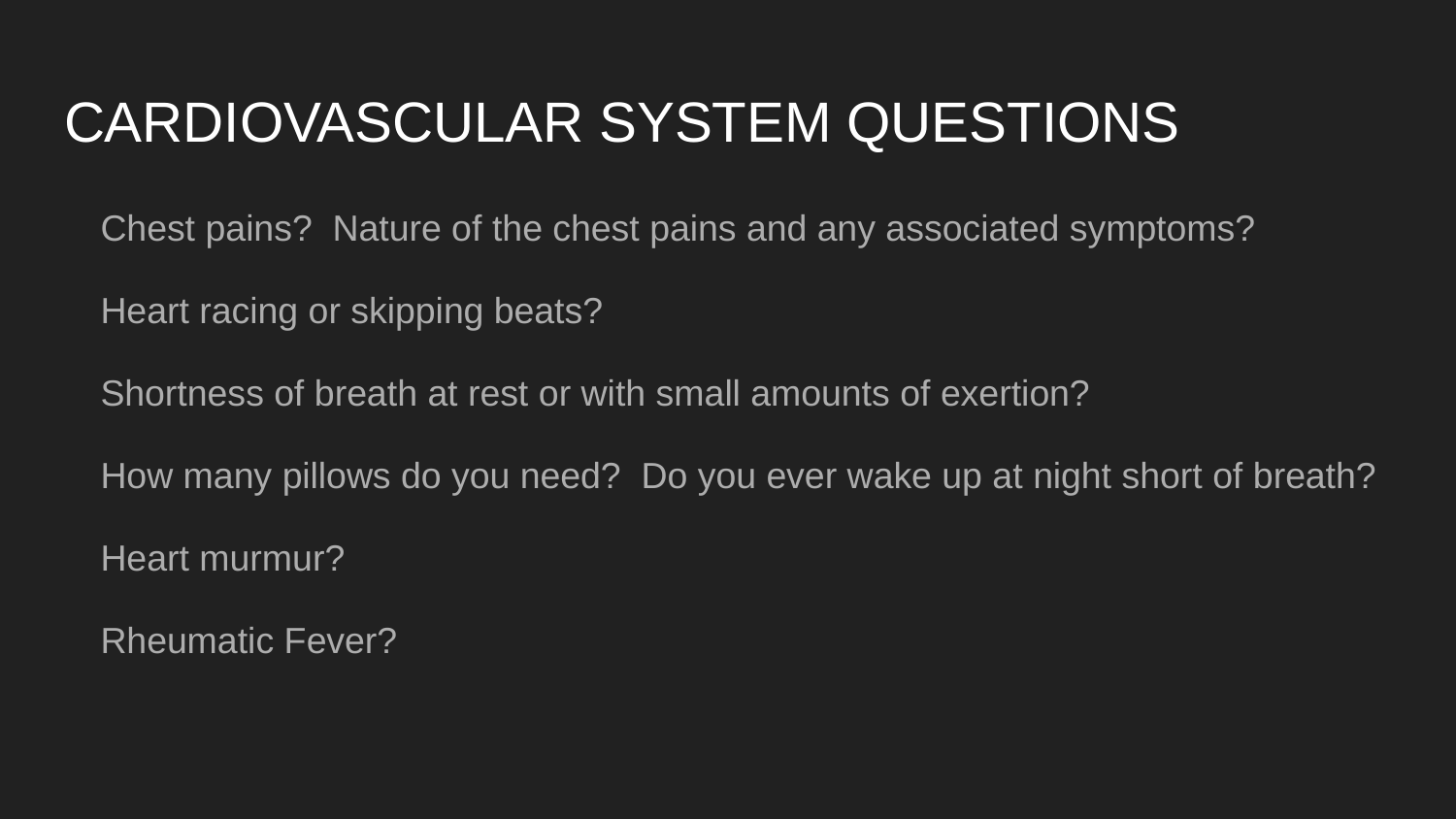

# CARDIOVASCULAR SYSTEM QUESTIONS
Chest pains?  Nature of the chest pains and any associated symptoms?
Heart racing or skipping beats?
Shortness of breath at rest or with small amounts of exertion?
How many pillows do you need?  Do you ever wake up at night short of breath?
Heart murmur?
Rheumatic Fever?